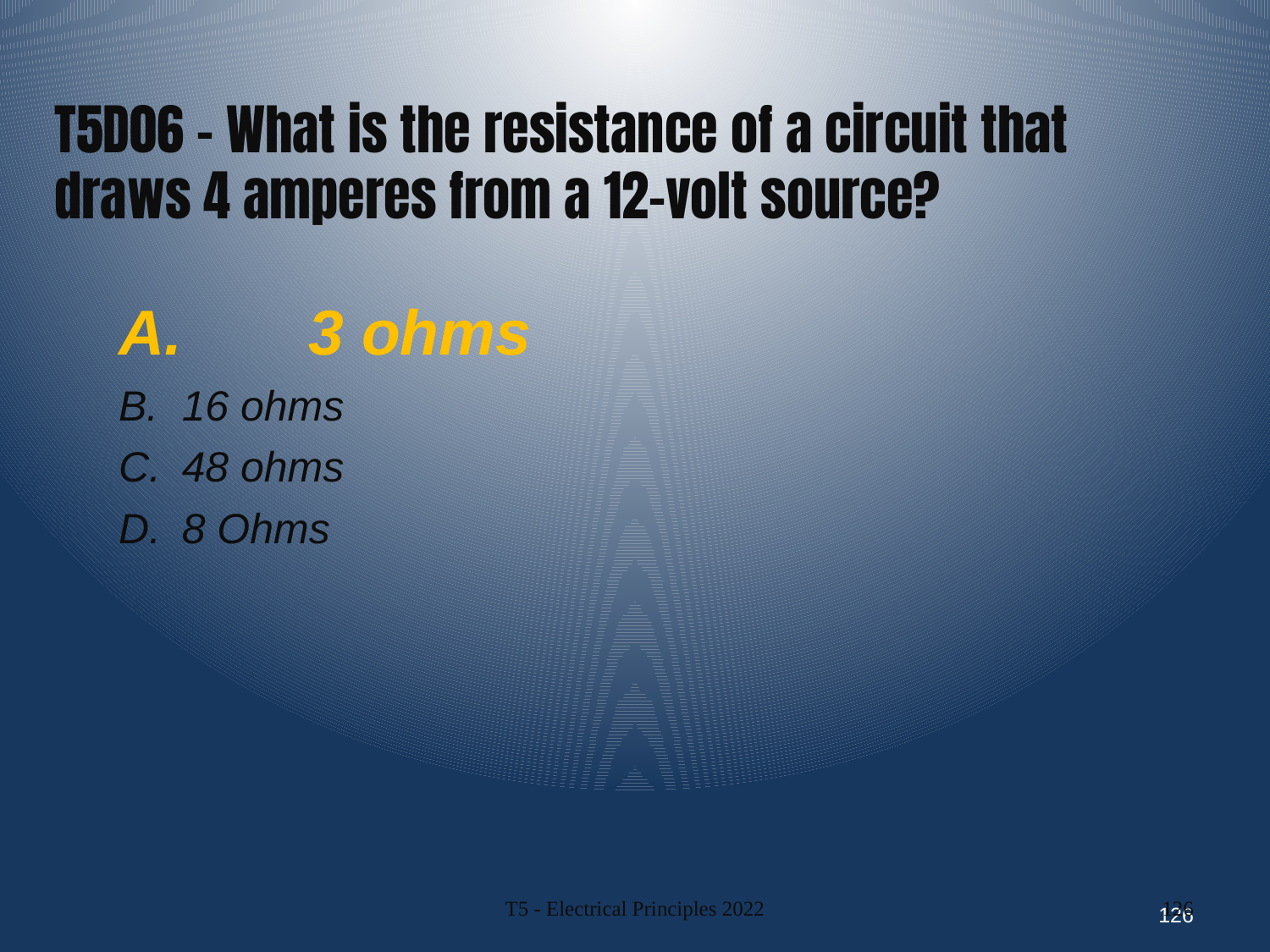

T5D06 - What is the resistance of a circuit that draws 4 amperes from a 12-volt source?
A.	3 ohms
B.	16 ohms
C.	48 ohms
D.	8 Ohms
126
T5 - Electrical Principles 2022
126